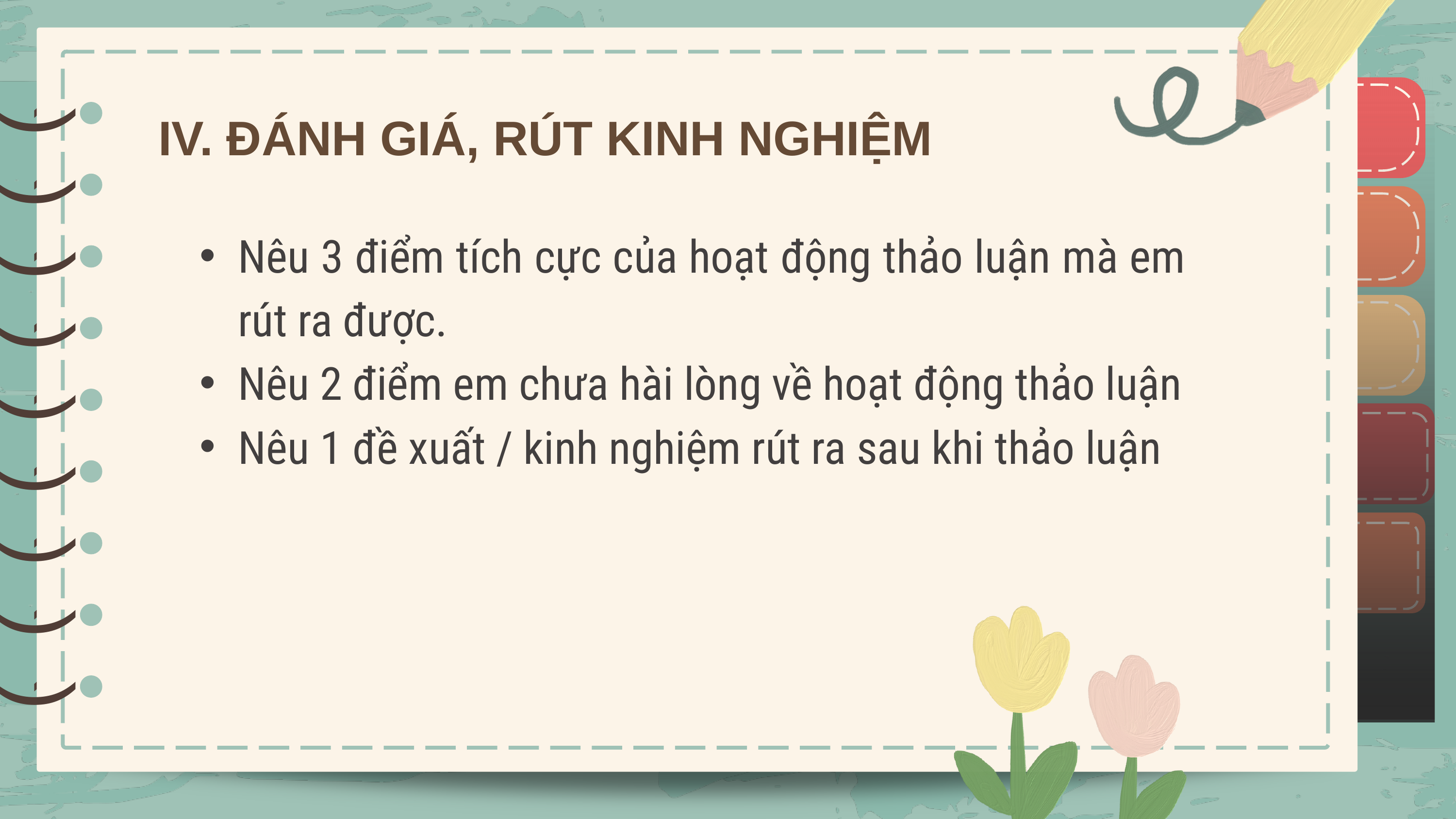

)

)

IV. ĐÁNH GIÁ, RÚT KINH NGHIỆM

)
)

)

)
Nêu 3 điểm tích cực của hoạt động thảo luận mà em rút ra được.
Nêu 2 điểm em chưa hài lòng về hoạt động thảo luận
Nêu 1 đề xuất / kinh nghiệm rút ra sau khi thảo luận

)
)

)

)

)
)

)
)

)
)

)
)